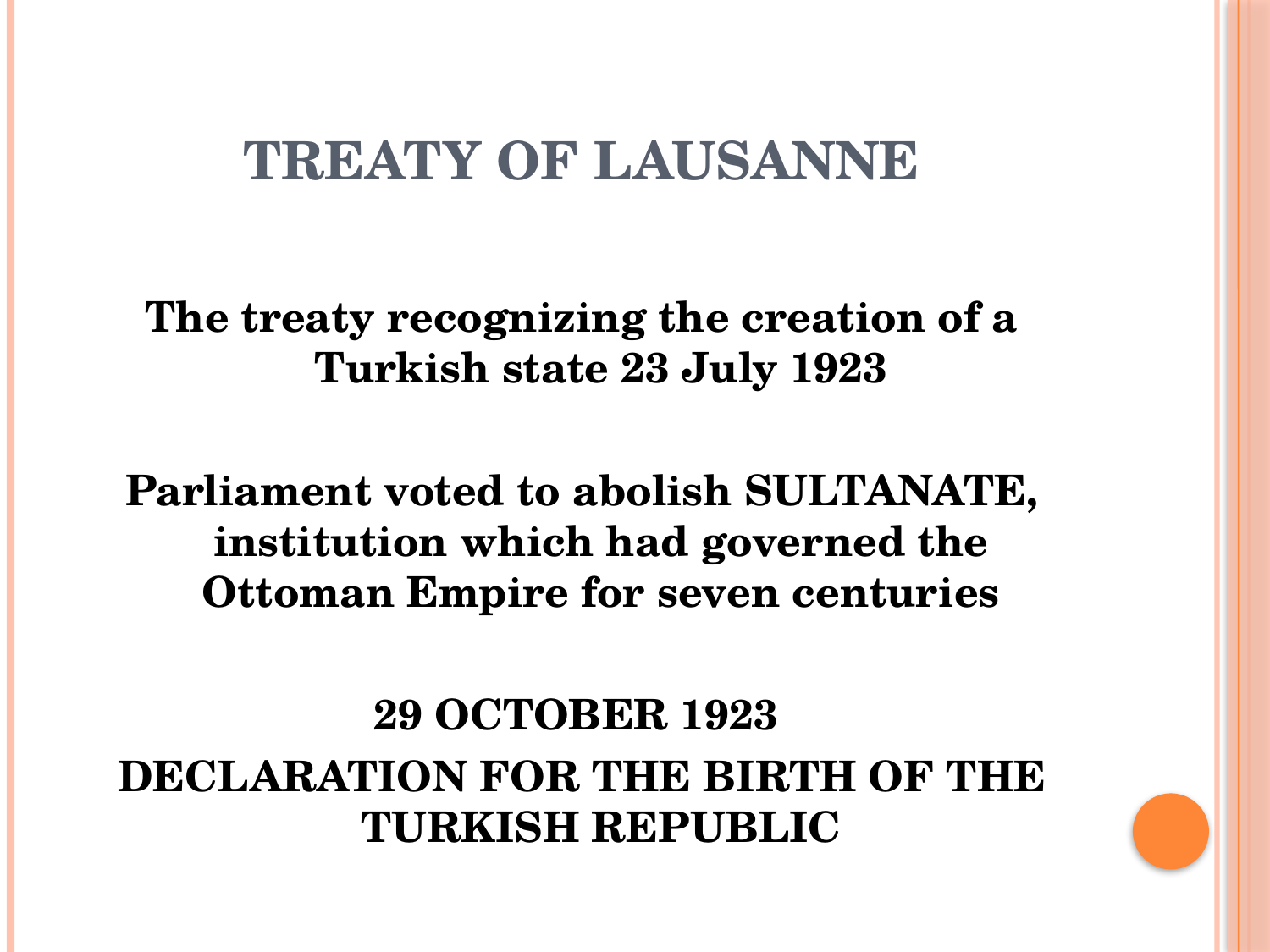

# TREATY OF LAUSANNE

The treaty recognizing the creation of a Turkish state 23 July 1923

Parliament voted to abolish SULTANATE, institution which had governed the Ottoman Empire for seven centuries

29 OCTOBER 1923
DECLARATION FOR THE BIRTH OF THE TURKISH REPUBLIC